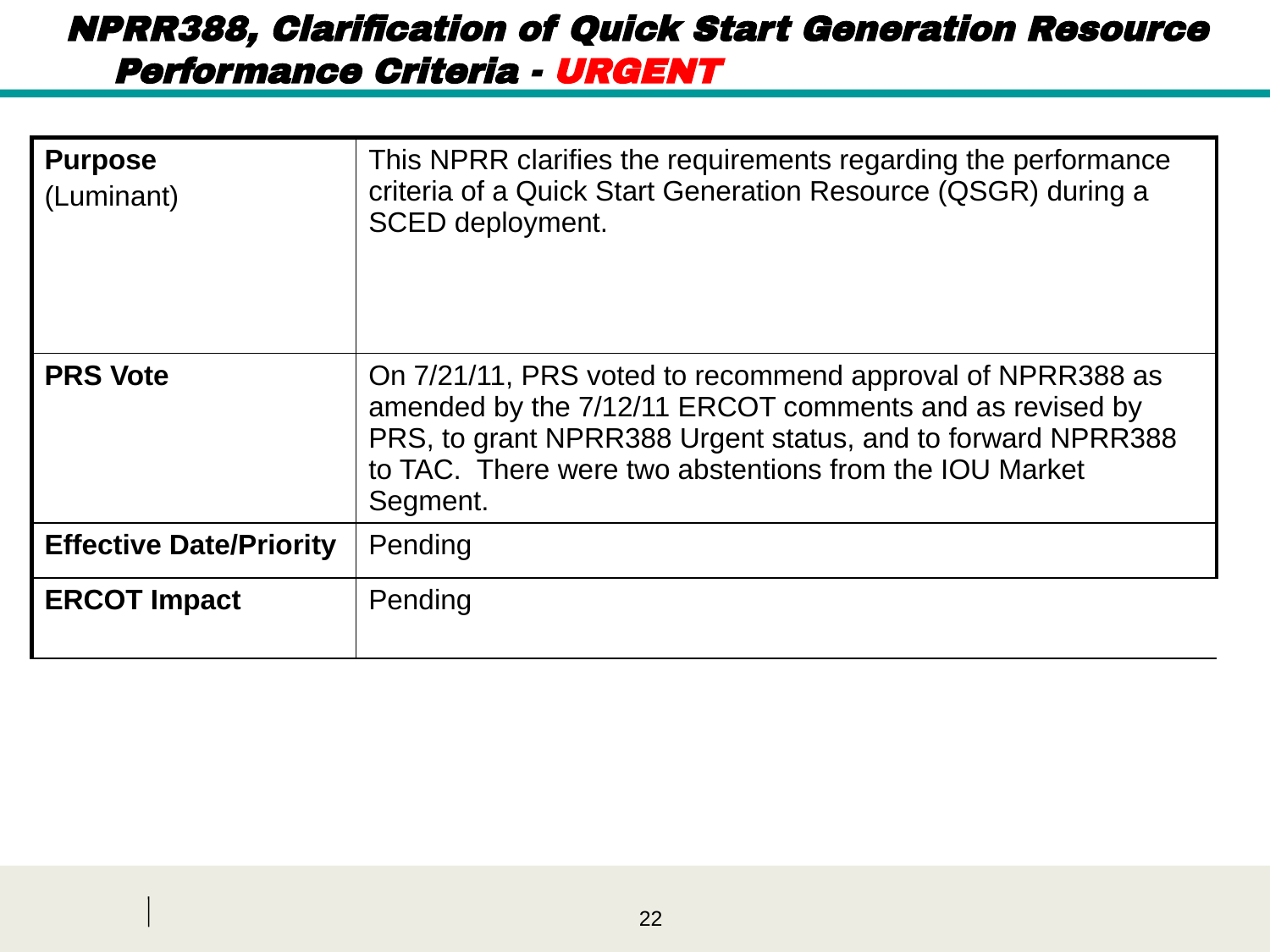

NPRR388, Clarification of Quick Start Generation Resource Performance Criteria - URGENT
| Purpose (Luminant) | This NPRR clarifies the requirements regarding the performance criteria of a Quick Start Generation Resource (QSGR) during a SCED deployment. |
| --- | --- |
| PRS Vote | On 7/21/11, PRS voted to recommend approval of NPRR388 as amended by the 7/12/11 ERCOT comments and as revised by PRS, to grant NPRR388 Urgent status, and to forward NPRR388 to TAC. There were two abstentions from the IOU Market Segment. |
| Effective Date/Priority | Pending |
| ERCOT Impact | Pending |